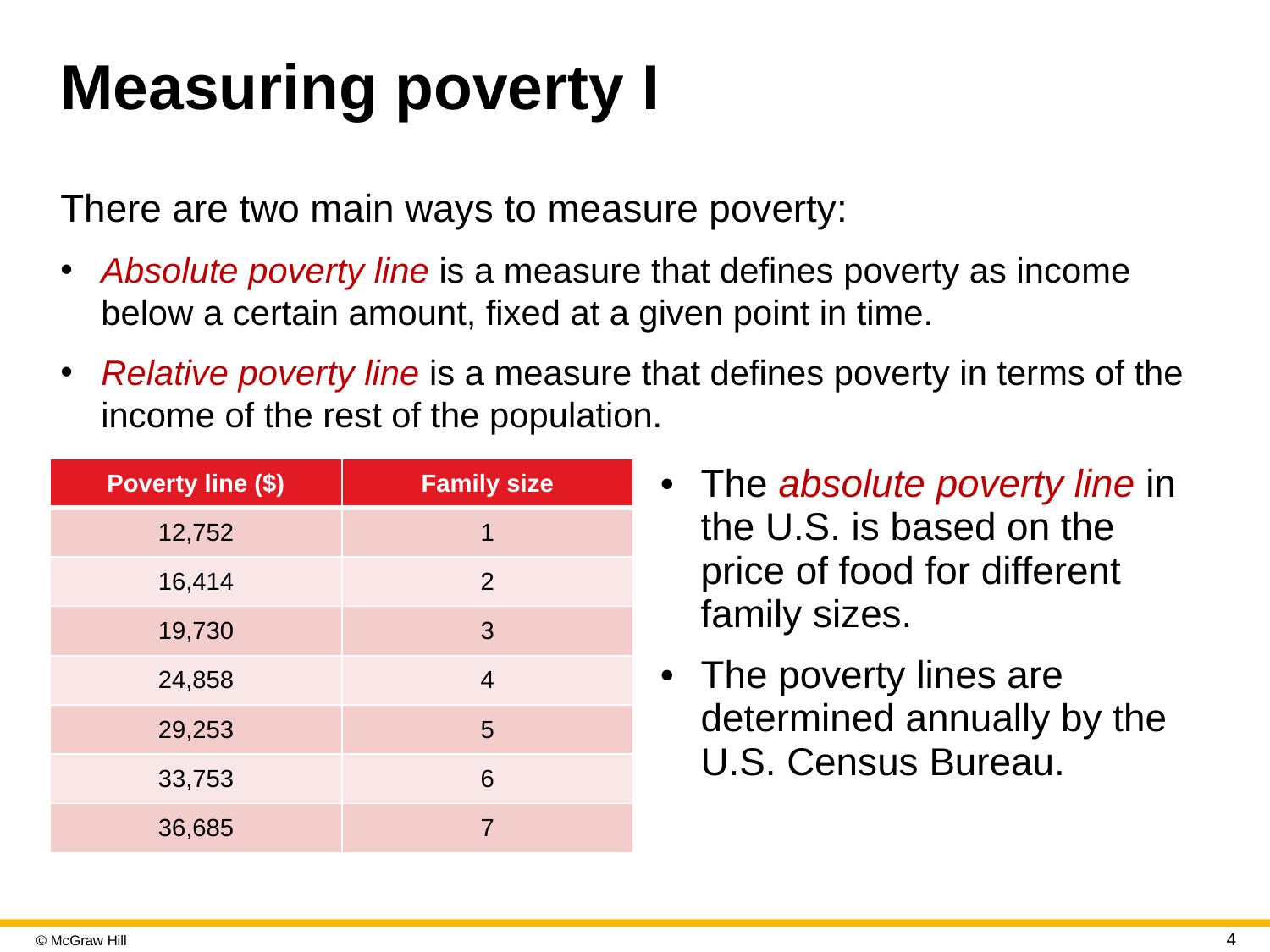

# Measuring poverty I
There are two main ways to measure poverty:
Absolute poverty line is a measure that defines poverty as income below a certain amount, fixed at a given point in time.
Relative poverty line is a measure that defines poverty in terms of the income of the rest of the population.
The absolute poverty line in the U.S. is based on the price of food for different family sizes.
The poverty lines are determined annually by the U.S. Census Bureau.
| Poverty line ($) | Family size |
| --- | --- |
| 12,752 | 1 |
| 16,414 | 2 |
| 19,730 | 3 |
| 24,858 | 4 |
| 29,253 | 5 |
| 33,753 | 6 |
| 36,685 | 7 |